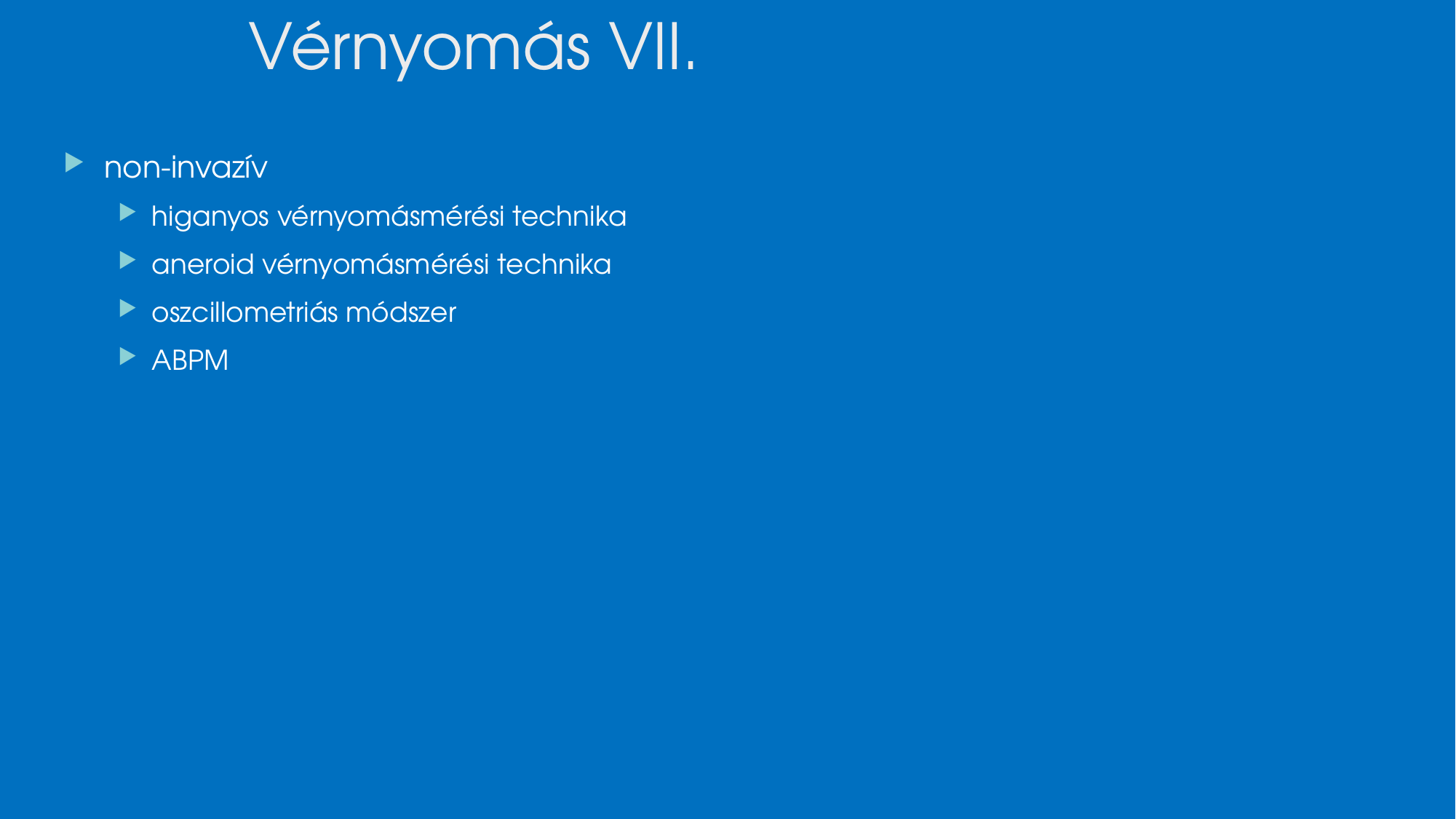

# Vérnyomás VII.
non-invazív
higanyos vérnyomásmérési technika
aneroid vérnyomásmérési technika
oszcillometriás módszer
ABPM